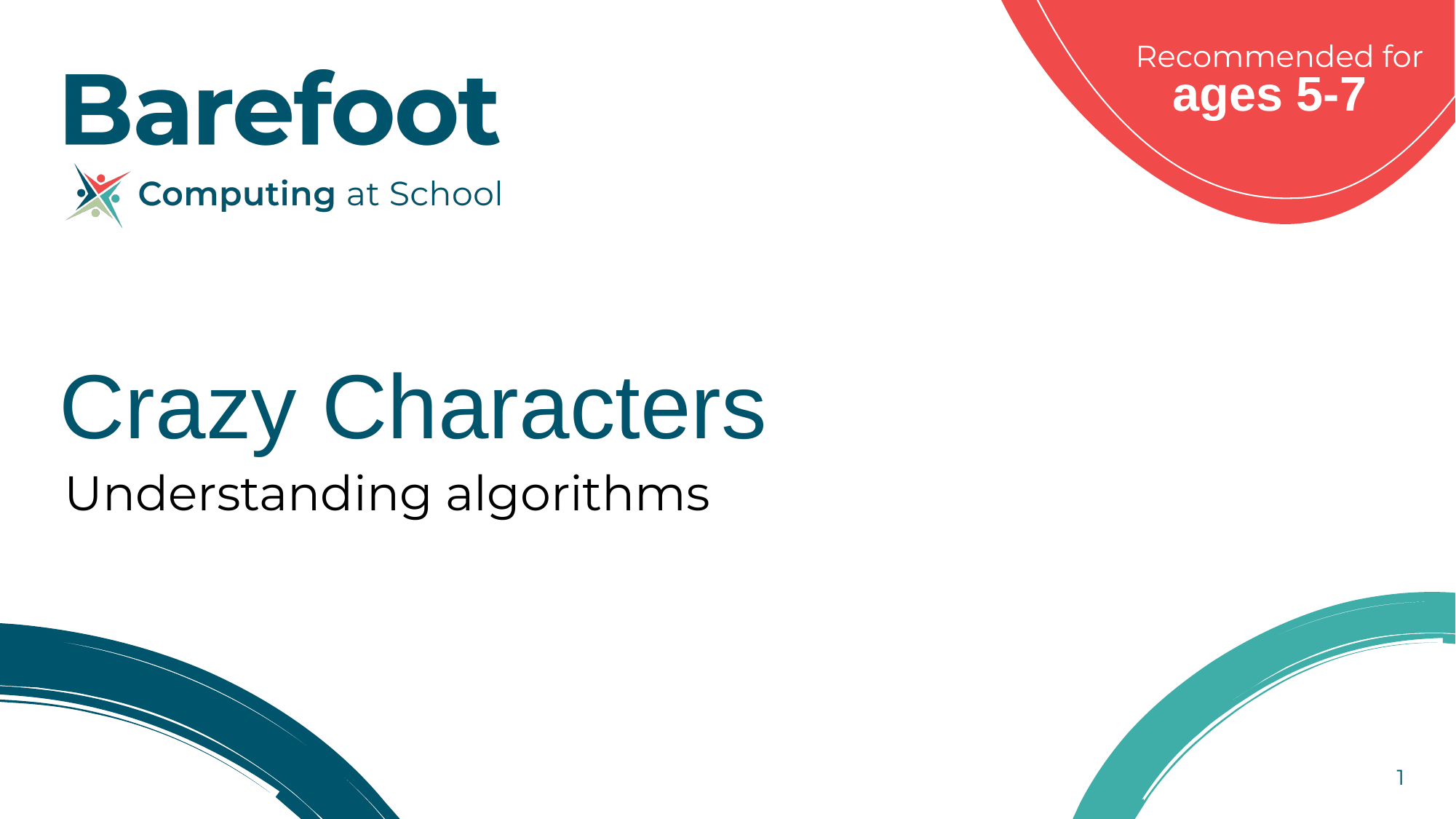

ages 5-7
Crazy Characters
Understanding algorithms
1